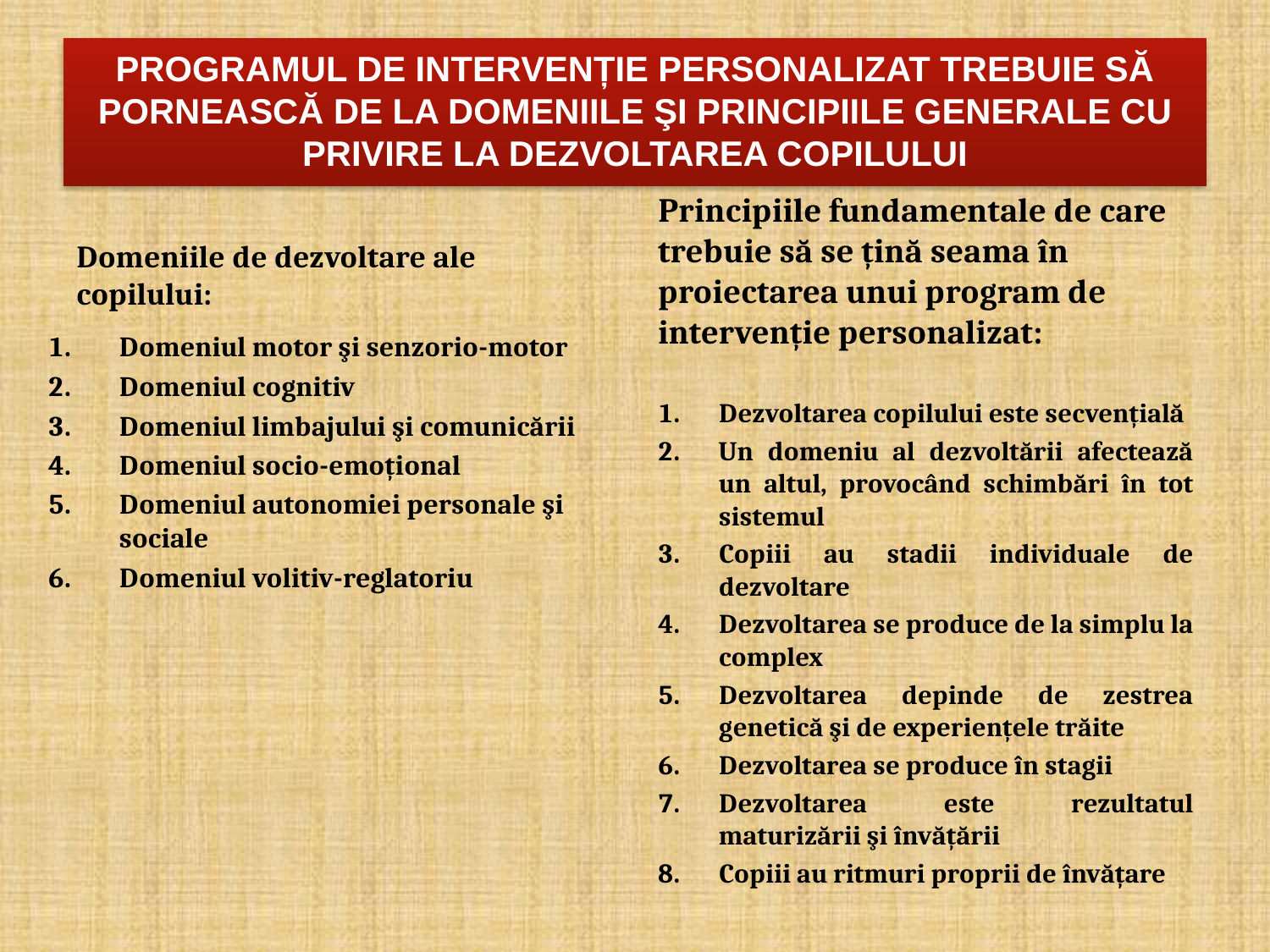

# PROGRAMUL DE INTERVENȚIE PERSONALIZAT TREBUIE SĂ PORNEASCĂ DE LA DOMENIILE ŞI PRINCIPIILE GENERALE CU PRIVIRE LA DEZVOLTAREA COPILULUI
Principiile fundamentale de care trebuie să se ţină seama în proiectarea unui program de intervenţie personalizat:
Domeniile de dezvoltare ale copilului:
Domeniul motor şi senzorio-motor
Domeniul cognitiv
Domeniul limbajului şi comunicării
Domeniul socio-emoţional
Domeniul autonomiei personale şi sociale
Domeniul volitiv-reglatoriu

Dezvoltarea copilului este secvenţială
Un domeniu al dezvoltării afectează un altul, provocând schimbări în tot sistemul
Copiii au stadii individuale de dezvoltare
Dezvoltarea se produce de la simplu la complex
Dezvoltarea depinde de zestrea genetică şi de experienţele trăite
Dezvoltarea se produce în stagii
Dezvoltarea este rezultatul maturizării şi învăţării
Copiii au ritmuri proprii de învăţare